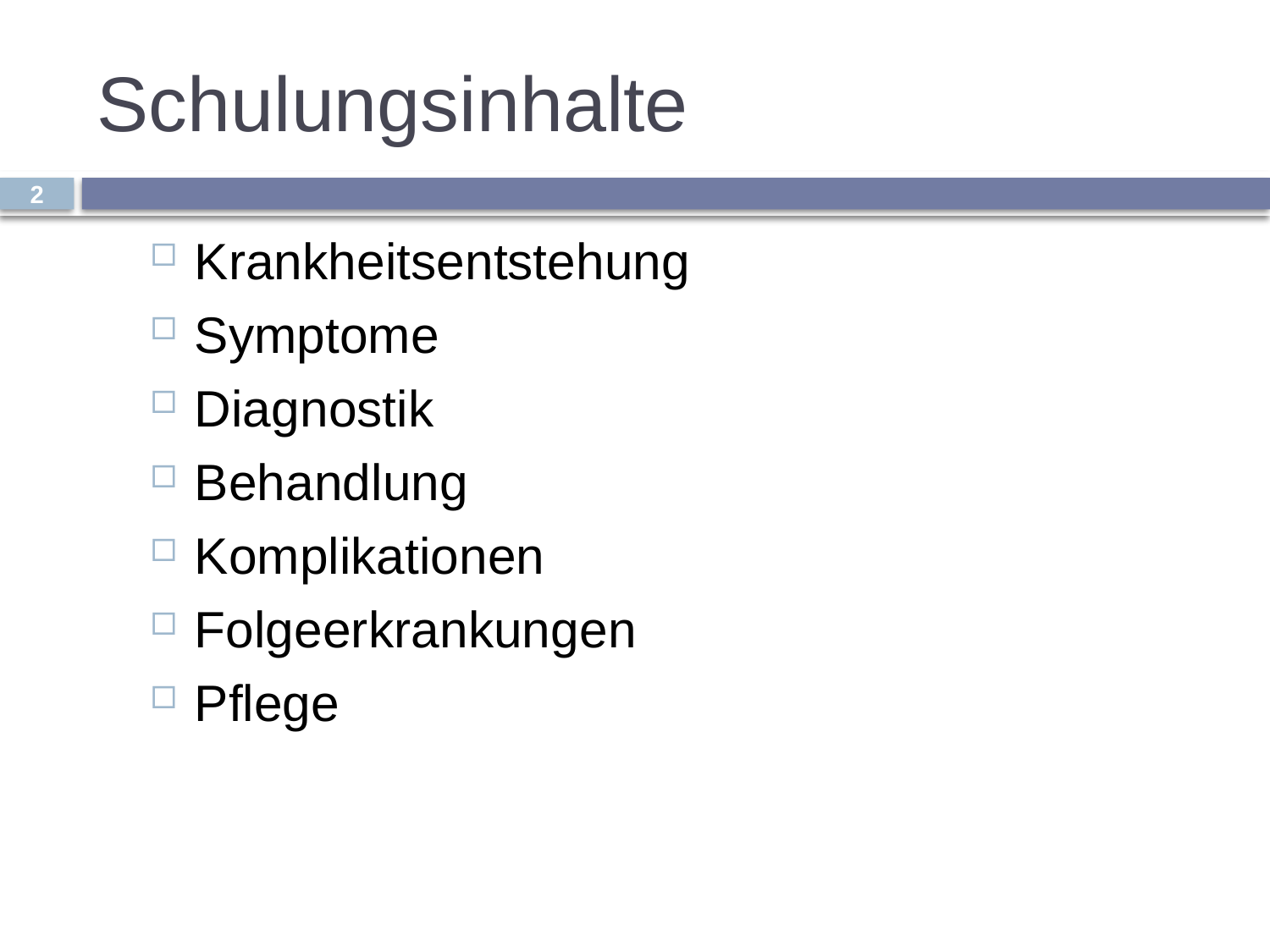

# Schulungsinhalte
2
Krankheitsentstehung
Symptome
Diagnostik
Behandlung
Komplikationen
Folgeerkrankungen
Pflege